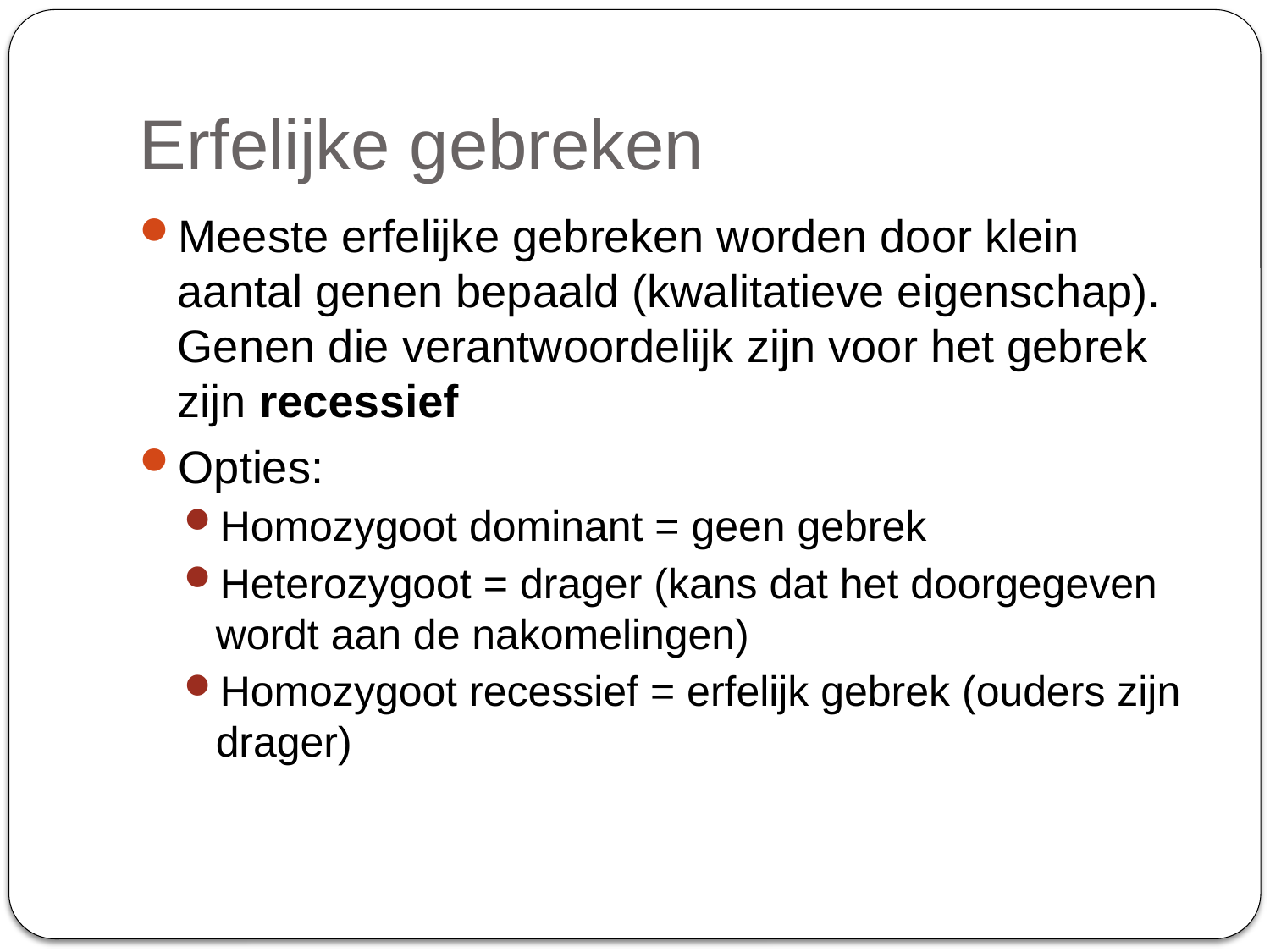

# Erfelijke gebreken
Meeste erfelijke gebreken worden door klein aantal genen bepaald (kwalitatieve eigenschap). Genen die verantwoordelijk zijn voor het gebrek zijn recessief
Opties:
Homozygoot dominant = geen gebrek
Heterozygoot = drager (kans dat het doorgegeven wordt aan de nakomelingen)
Homozygoot recessief = erfelijk gebrek (ouders zijn drager)